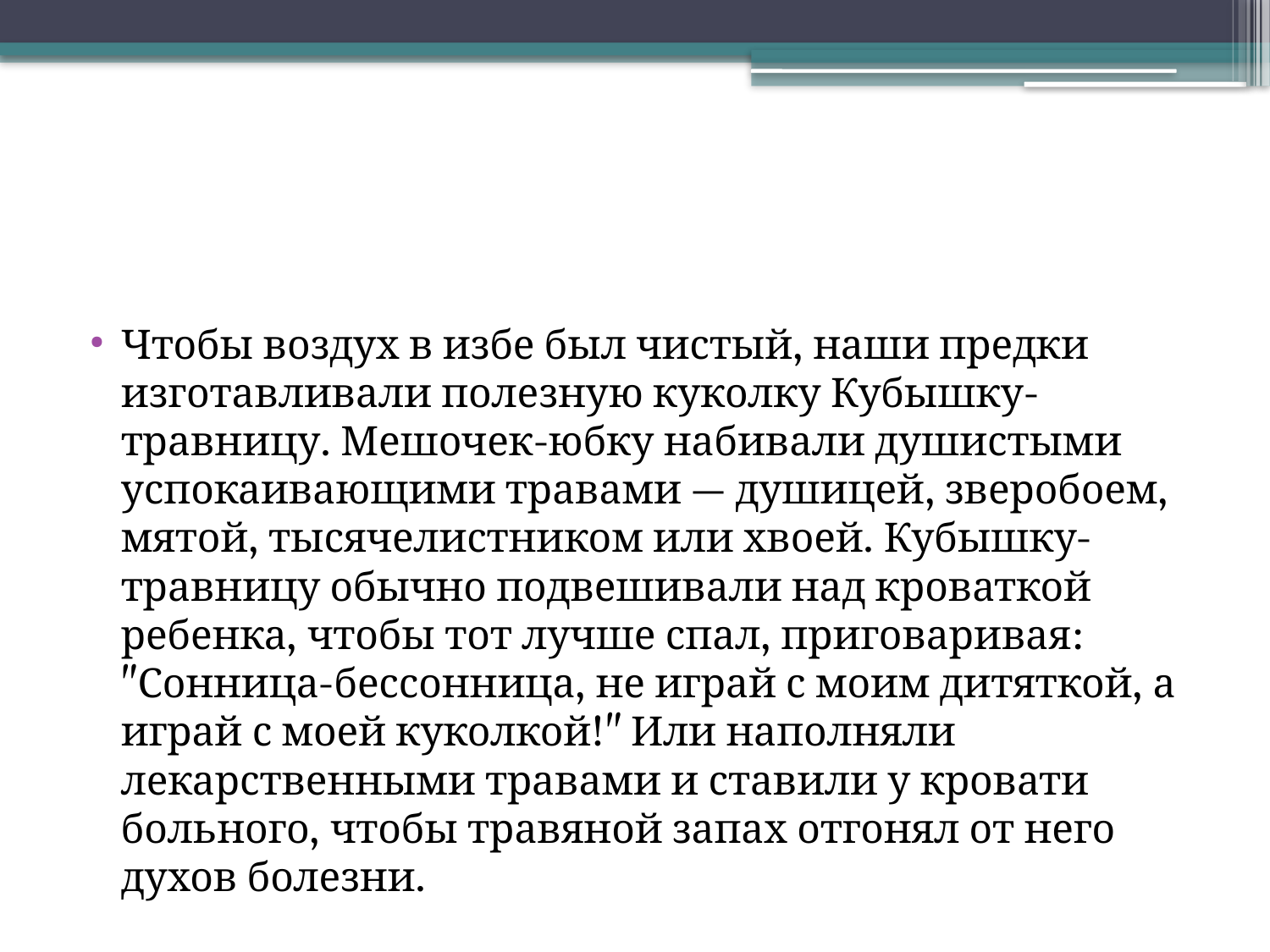

#
Чтобы воздух в избе был чистый, наши предки изготавливали полезную куколку Кубышку-травницу. Мешочек-юбку набивали душистыми успокаивающими травами — душицей, зверобоем, мятой, тысячелистником или хвоей. Кубышку-травницу обычно подвешивали над кроваткой ребенка, чтобы тот лучше спал, приговаривая: "Сонница-бессонница, не играй с моим дитяткой, а играй с моей куколкой!" Или наполняли лекарственными травами и ставили у кровати больного, чтобы травяной запах отгонял от него духов болезни.